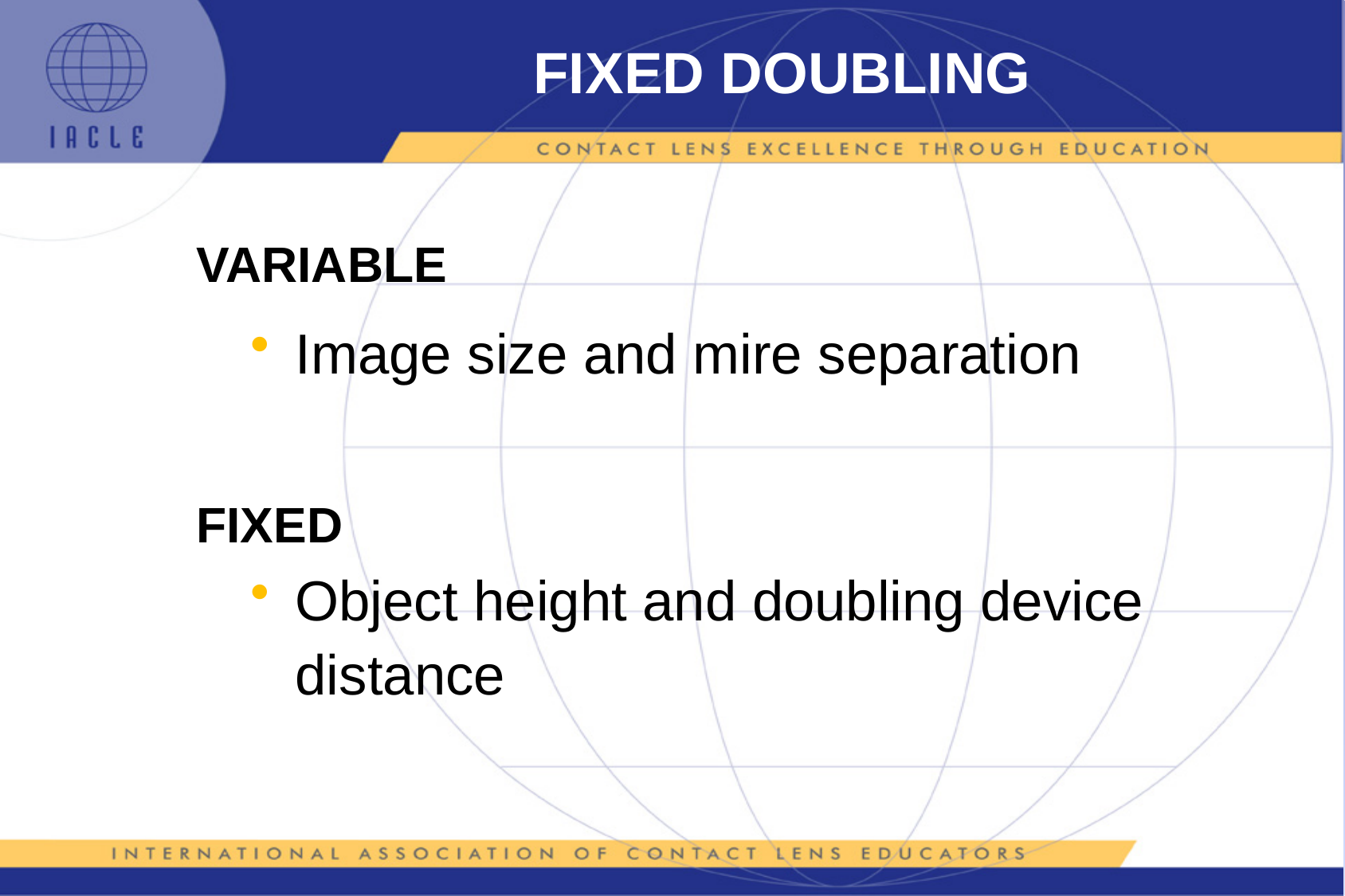

# FIXED DOUBLING
VARIABLE
Image size and mire separation

Object height and doubling device distance
FIXED